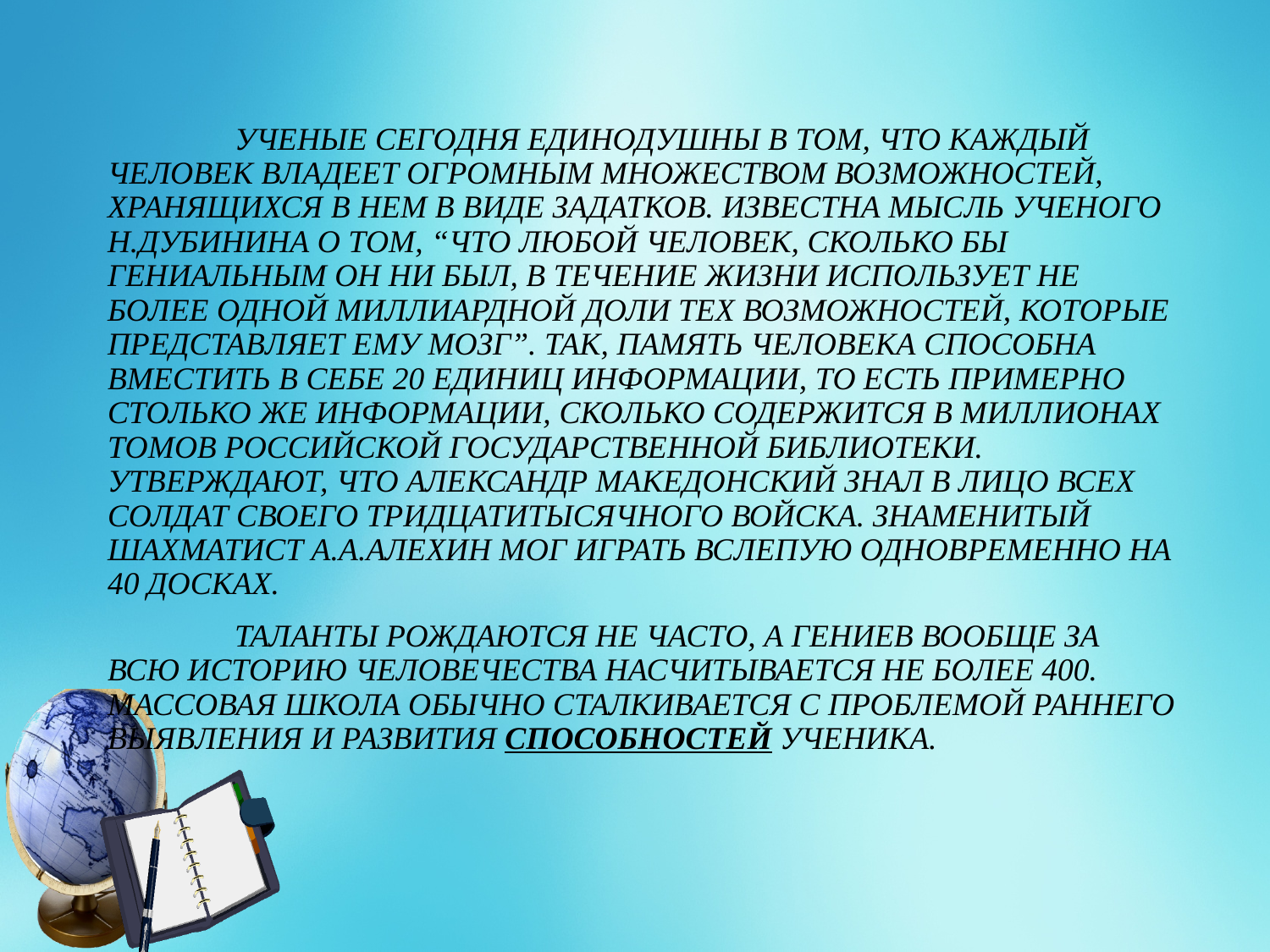

#
	Ученые сегодня единодушны в том, что каждый человек владеет огромным множеством возможностей, хранящихся в нем в виде задатков. Известна мысль ученого Н.Дубинина о том, “что любой человек, сколько бы гениальным он ни был, в течение жизни использует не более одной миллиардной доли тех возможностей, которые представляет ему мозг”. Так, память человека способна вместить в себе 20 единиц информации, то есть примерно столько же информации, сколько содержится в миллионах томов Российской государственной библиотеки. Утверждают, что Александр Македонский знал в лицо всех солдат своего тридцатитысячного войска. Знаменитый шахматист А.А.Алехин мог играть вслепую одновременно на 40 досках.
	Таланты рождаются не часто, а гениев вообще за всю историю человечества насчитывается не более 400. Массовая школа обычно сталкивается с проблемой раннего выявления и развития способностей ученика.